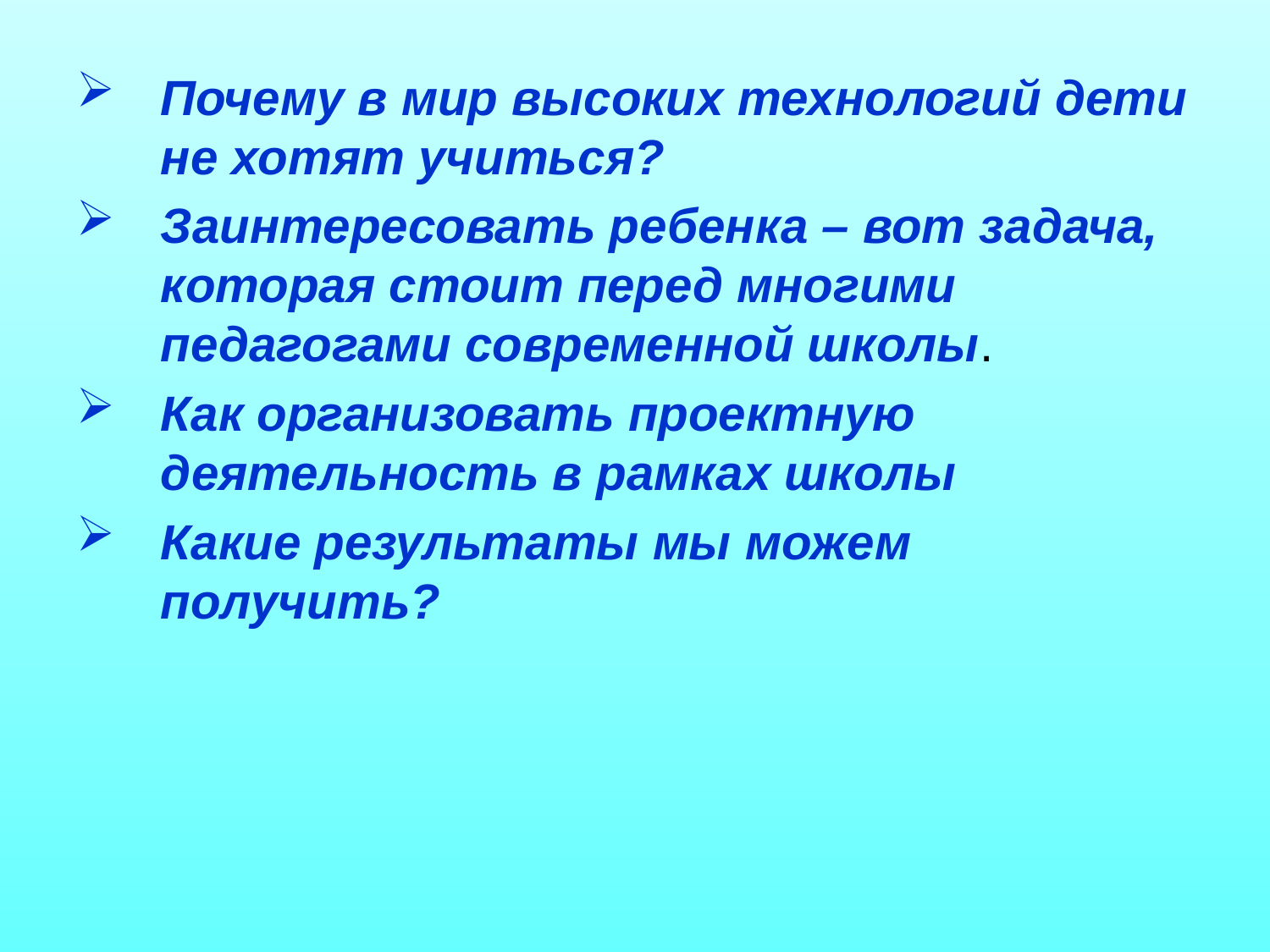

Почему в мир высоких технологий дети не хотят учиться?
Заинтересовать ребенка – вот задача, которая стоит перед многими педагогами современной школы.
Как организовать проектную деятельность в рамках школы
Какие результаты мы можем получить?